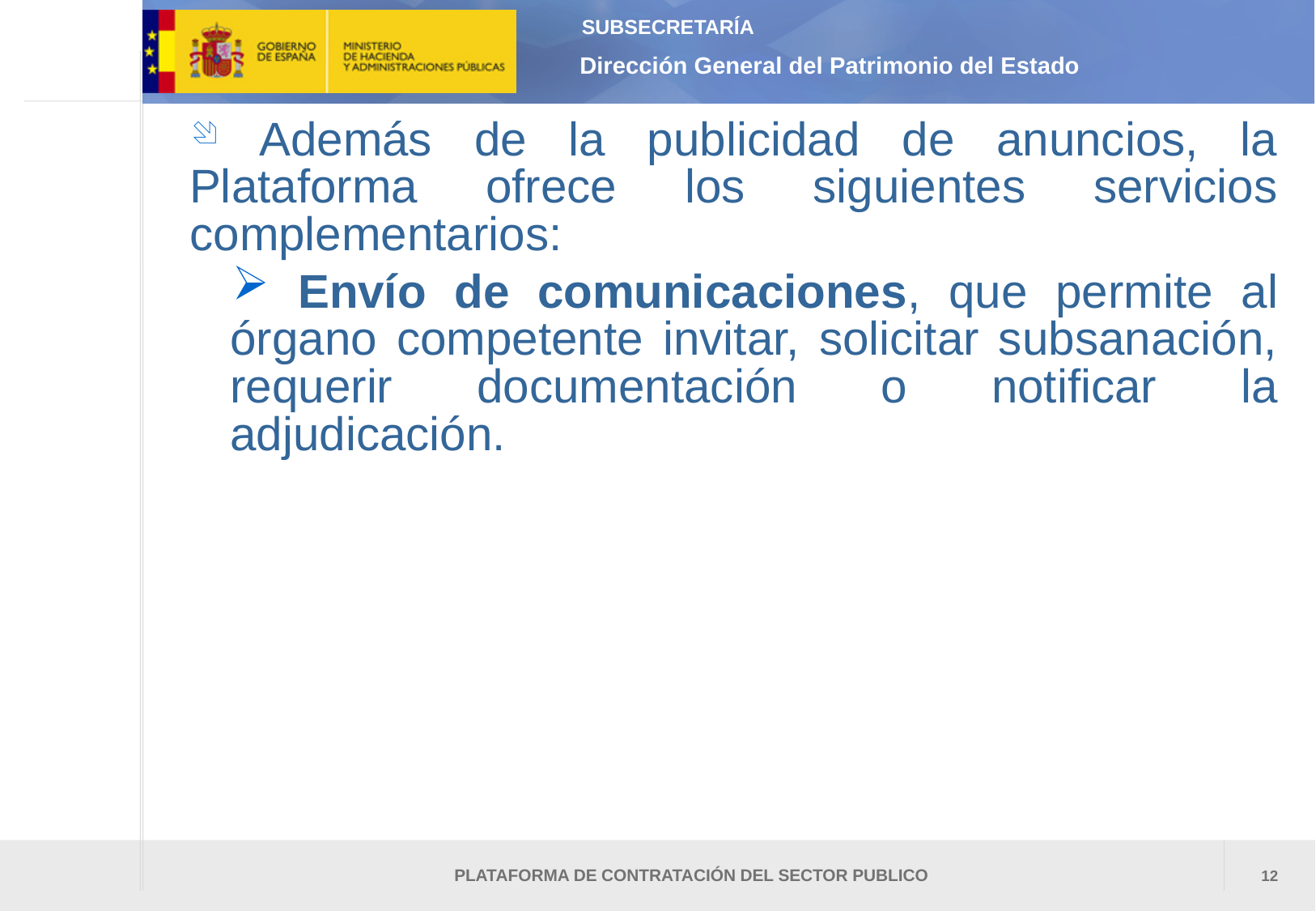

Además de la publicidad de anuncios, la Plataforma ofrece los siguientes servicios complementarios:
 Envío de comunicaciones, que permite al órgano competente invitar, solicitar subsanación, requerir documentación o notificar la adjudicación.